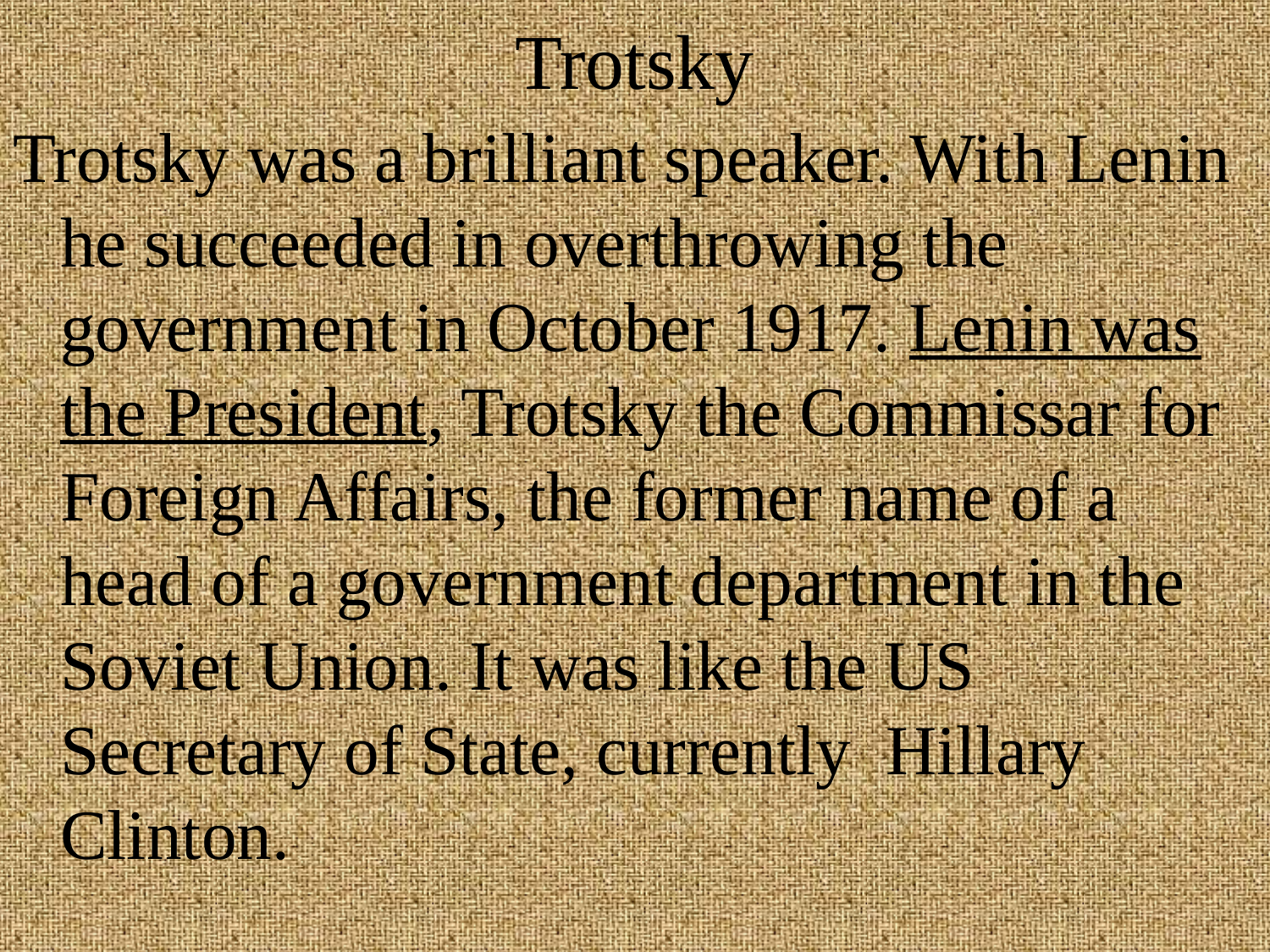

# Trotsky
Trotsky was a brilliant speaker. With Lenin he succeeded in overthrowing the government in October 1917. Lenin was the President, Trotsky the Commissar for Foreign Affairs, the former name of a head of a government department in the Soviet Union. It was like the US Secretary of State, currently  Hillary Clinton.